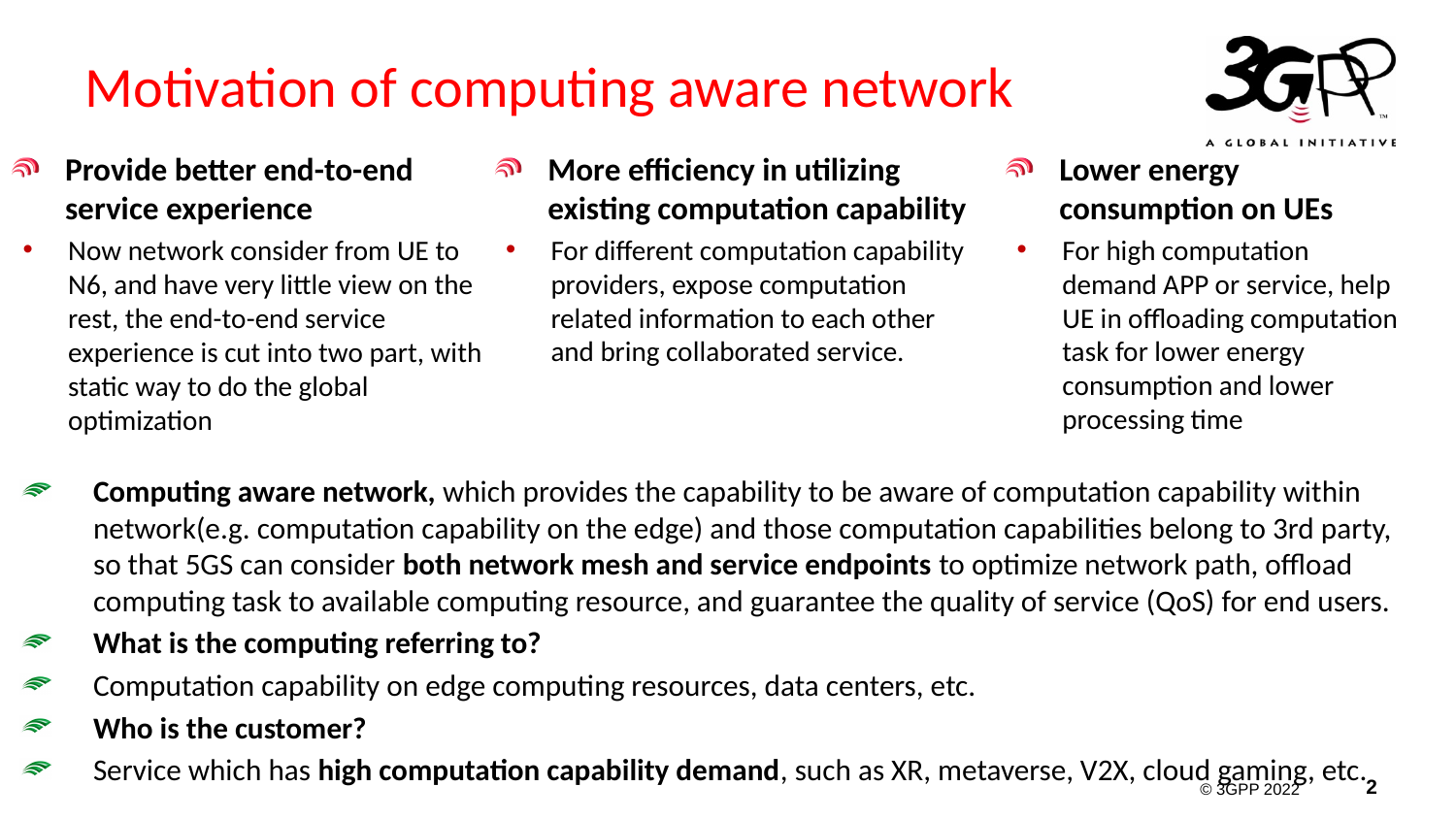

# Motivation of computing aware network
Provide better end-to-end service experience
Now network consider from UE to N6, and have very little view on the rest, the end-to-end service experience is cut into two part, with static way to do the global optimization

More efficiency in utilizing existing computation capability
For different computation capability providers, expose computation related information to each other and bring collaborated service.
Lower energy consumption on UEs
For high computation demand APP or service, help UE in offloading computation task for lower energy consumption and lower processing time
Computing aware network, which provides the capability to be aware of computation capability within network(e.g. computation capability on the edge) and those computation capabilities belong to 3rd party, so that 5GS can consider both network mesh and service endpoints to optimize network path, offload computing task to available computing resource, and guarantee the quality of service (QoS) for end users.
What is the computing referring to?
Computation capability on edge computing resources, data centers, etc.
Who is the customer?
Service which has high computation capability demand, such as XR, metaverse, V2X, cloud gaming, etc.